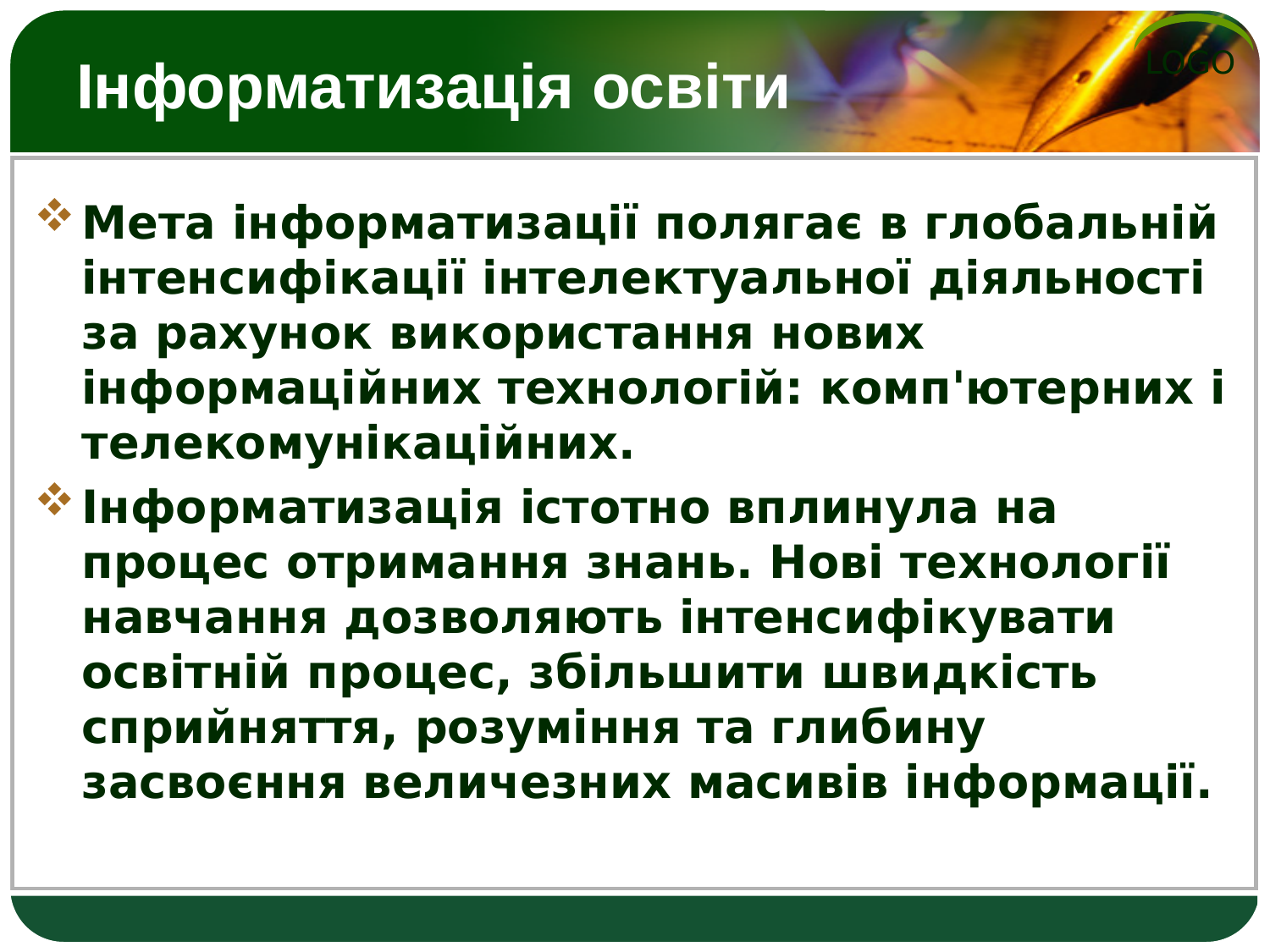

# Інформатизація освіти
Мета інформатизації полягає в глобальній інтенсифікації інтелектуальної діяльності за рахунок використання нових інформаційних технологій: комп'ютерних і телекомунікаційних.
Інформатизація істотно вплинула на процес отримання знань. Нові технології навчання дозволяють інтенсифікувати освітній процес, збільшити швидкість сприйняття, розуміння та глибину засвоєння величезних масивів інформації.